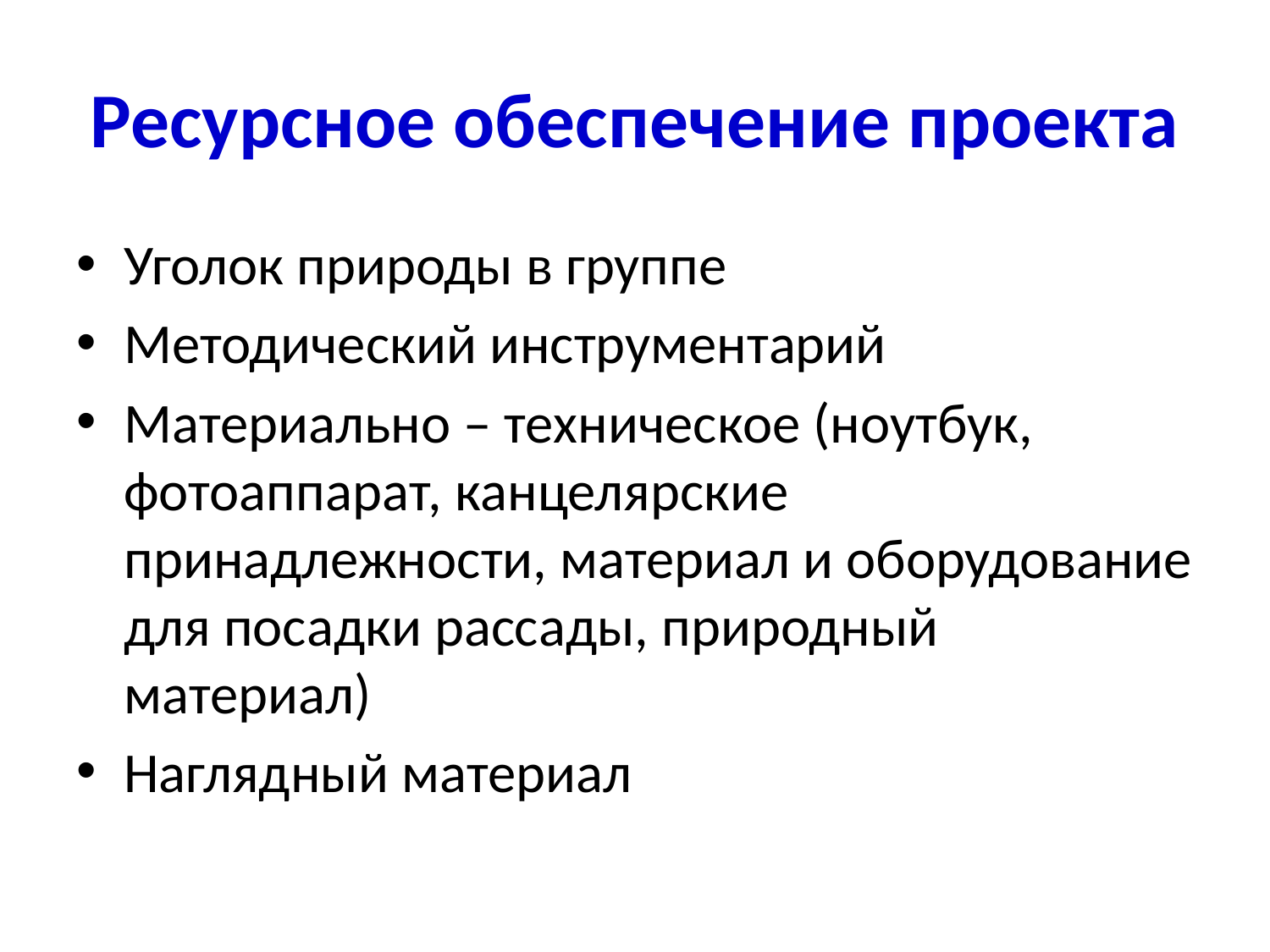

# Ресурсное обеспечение проекта
Уголок природы в группе
Методический инструментарий
Материально – техническое (ноутбук, фотоаппарат, канцелярские принадлежности, материал и оборудование для посадки рассады, природный материал)
Наглядный материал